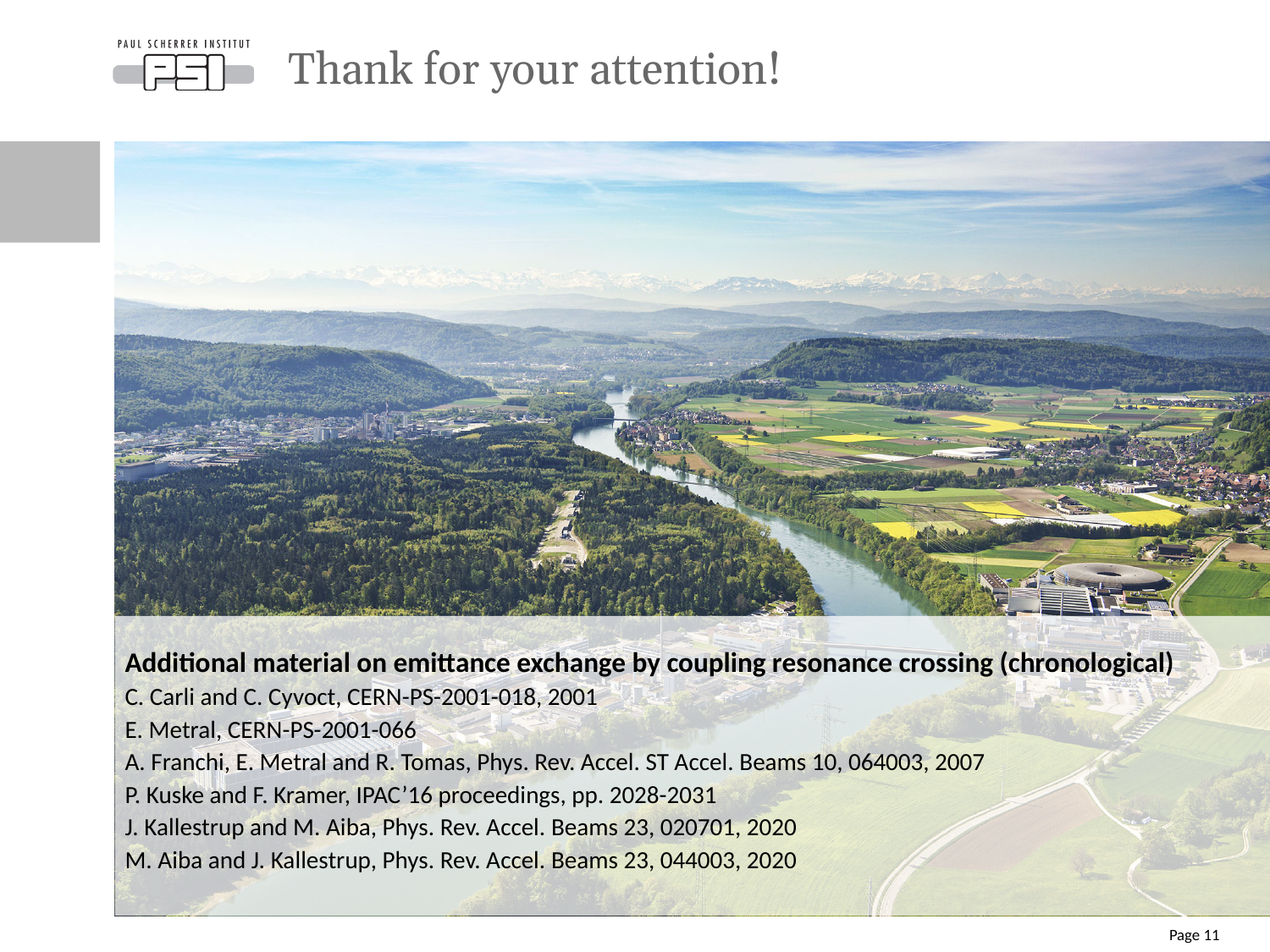

# Thank for your attention!
Additional material on emittance exchange by coupling resonance crossing (chronological)
C. Carli and C. Cyvoct, CERN-PS-2001-018, 2001
E. Metral, CERN-PS-2001-066
A. Franchi, E. Metral and R. Tomas, Phys. Rev. Accel. ST Accel. Beams 10, 064003, 2007
P. Kuske and F. Kramer, IPAC’16 proceedings, pp. 2028-2031
J. Kallestrup and M. Aiba, Phys. Rev. Accel. Beams 23, 020701, 2020
M. Aiba and J. Kallestrup, Phys. Rev. Accel. Beams 23, 044003, 2020

Page 11